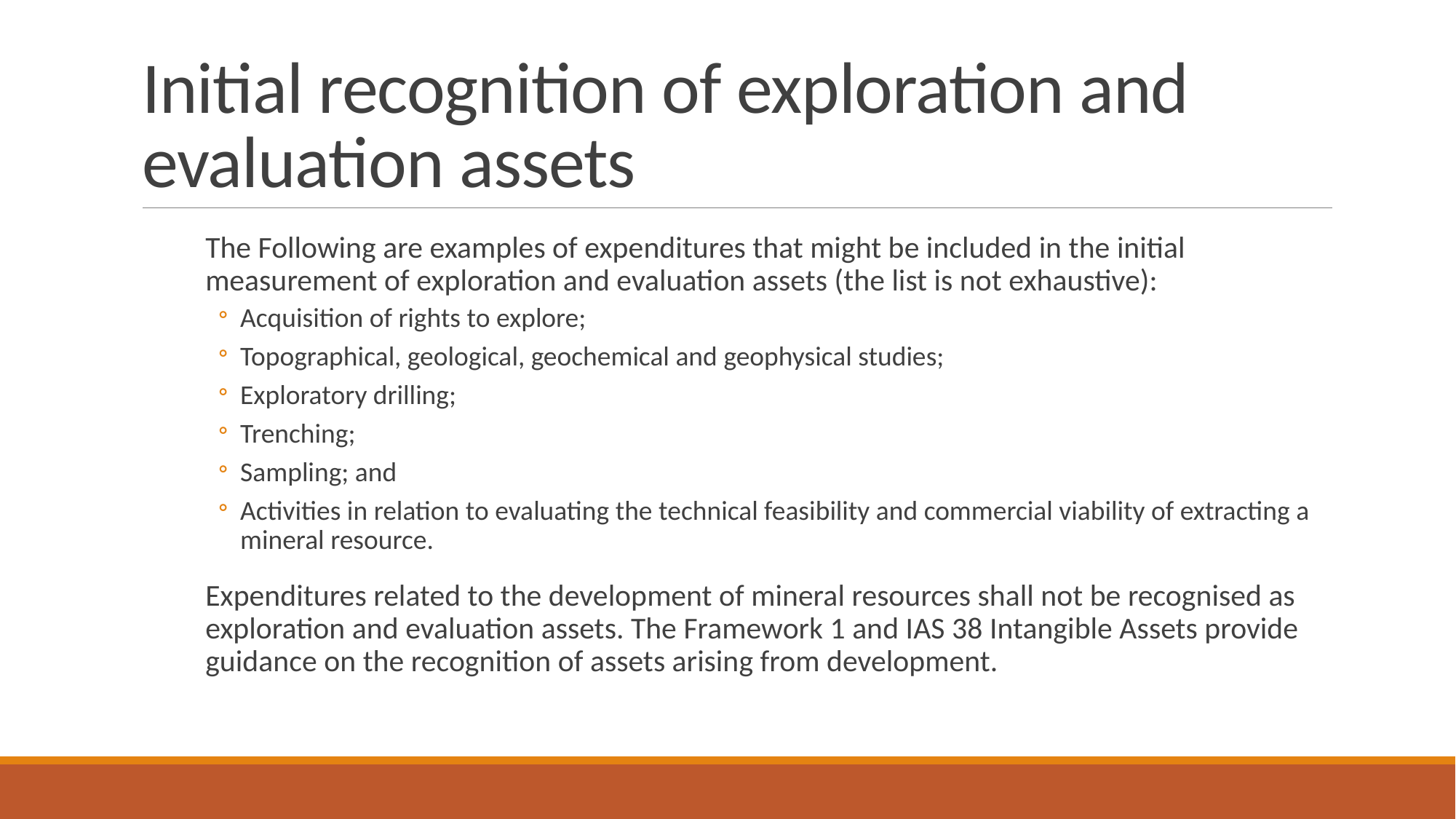

# Initial recognition of exploration and evaluation assets
The Following are examples of expenditures that might be included in the initial measurement of exploration and evaluation assets (the list is not exhaustive):
Acquisition of rights to explore;
Topographical, geological, geochemical and geophysical studies;
Exploratory drilling;
Trenching;
Sampling; and
Activities in relation to evaluating the technical feasibility and commercial viability of extracting a mineral resource.
Expenditures related to the development of mineral resources shall not be recognised as exploration and evaluation assets. The Framework 1 and IAS 38 Intangible Assets provide guidance on the recognition of assets arising from development.